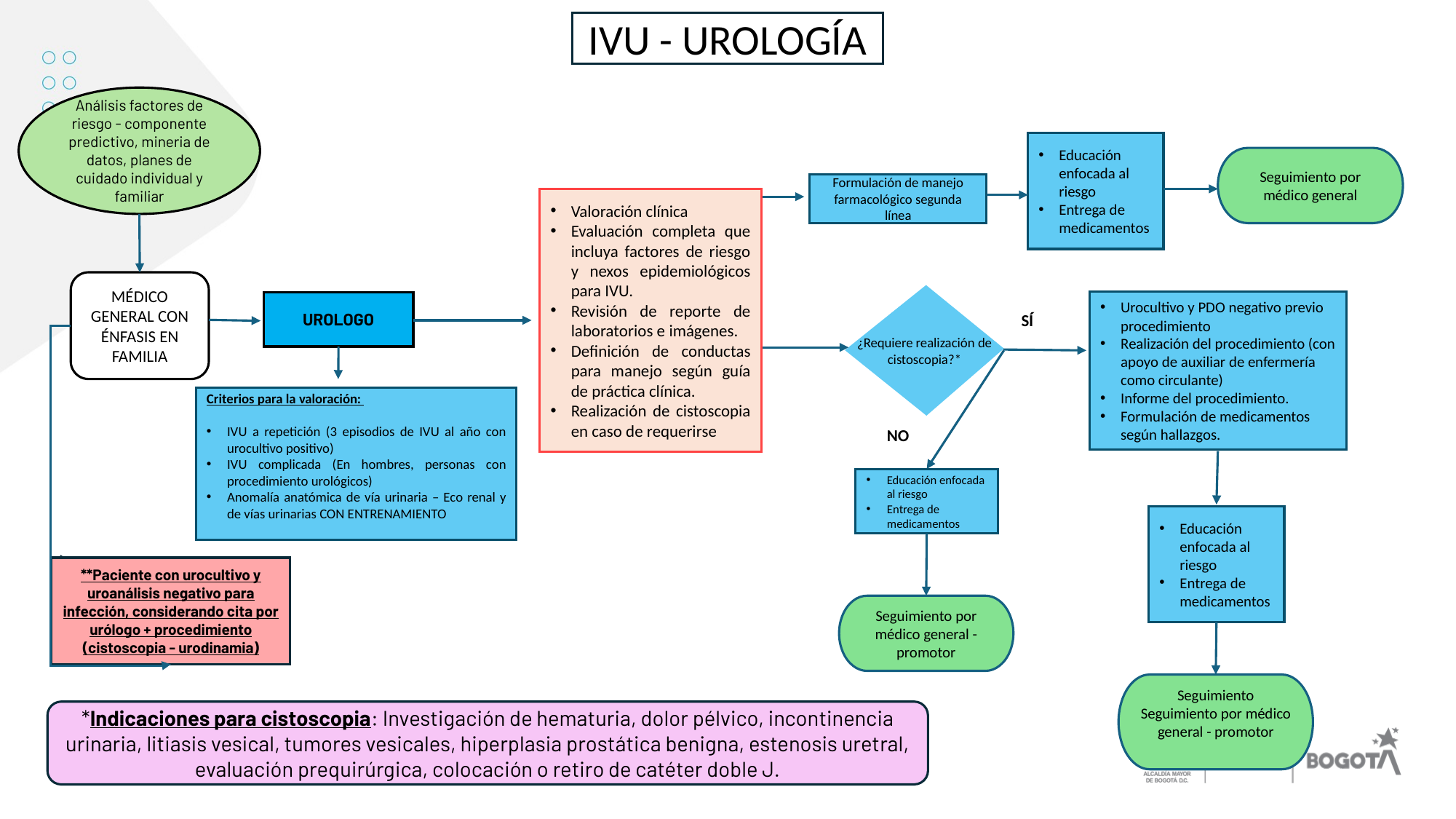

IVU - UROLOGÍA
Análisis factores de riesgo - componente predictivo, mineria de datos, planes de cuidado individual y familiar
Educación enfocada al riesgo
Entrega de medicamentos
Seguimiento por médico general
Formulación de manejo farmacológico segunda línea

Valoración clínica
Evaluación completa que incluya factores de riesgo y nexos epidemiológicos para IVU.
Revisión de reporte de laboratorios e imágenes.
Definición de conductas para manejo según guía de práctica clínica.
Realización de cistoscopia en caso de requerirse

MÉDICO GENERAL CON ÉNFASIS EN FAMILIA
¿Requiere realización de cistoscopia?*
Urocultivo y PDO negativo previo procedimiento
Realización del procedimiento (con apoyo de auxiliar de enfermería como circulante)
Informe del procedimiento.
Formulación de medicamentos según hallazgos.
UROLOGO
SÍ
Criterios para la valoración:

IVU a repetición (3 episodios de IVU al año con urocultivo positivo)
IVU complicada (En hombres, personas con procedimiento urológicos)
Anomalía anatómica de vía urinaria – Eco renal y de vías urinarias CON ENTRENAMIENTO

NO
Educación enfocada al riesgo
Entrega de medicamentos
Educación enfocada al riesgo
Entrega de medicamentos
**Paciente con urocultivo y uroanálisis negativo para infección, considerando cita por urólogo + procedimiento (cistoscopia - urodinamia)
Seguimiento por médico general - promotor
Seguimiento Seguimiento por médico general - promotor

*Indicaciones para cistoscopia: Investigación de hematuria, dolor pélvico, incontinencia urinaria, litiasis vesical, tumores vesicales, hiperplasia prostática benigna, estenosis uretral, evaluación prequirúrgica, colocación o retiro de catéter doble J.